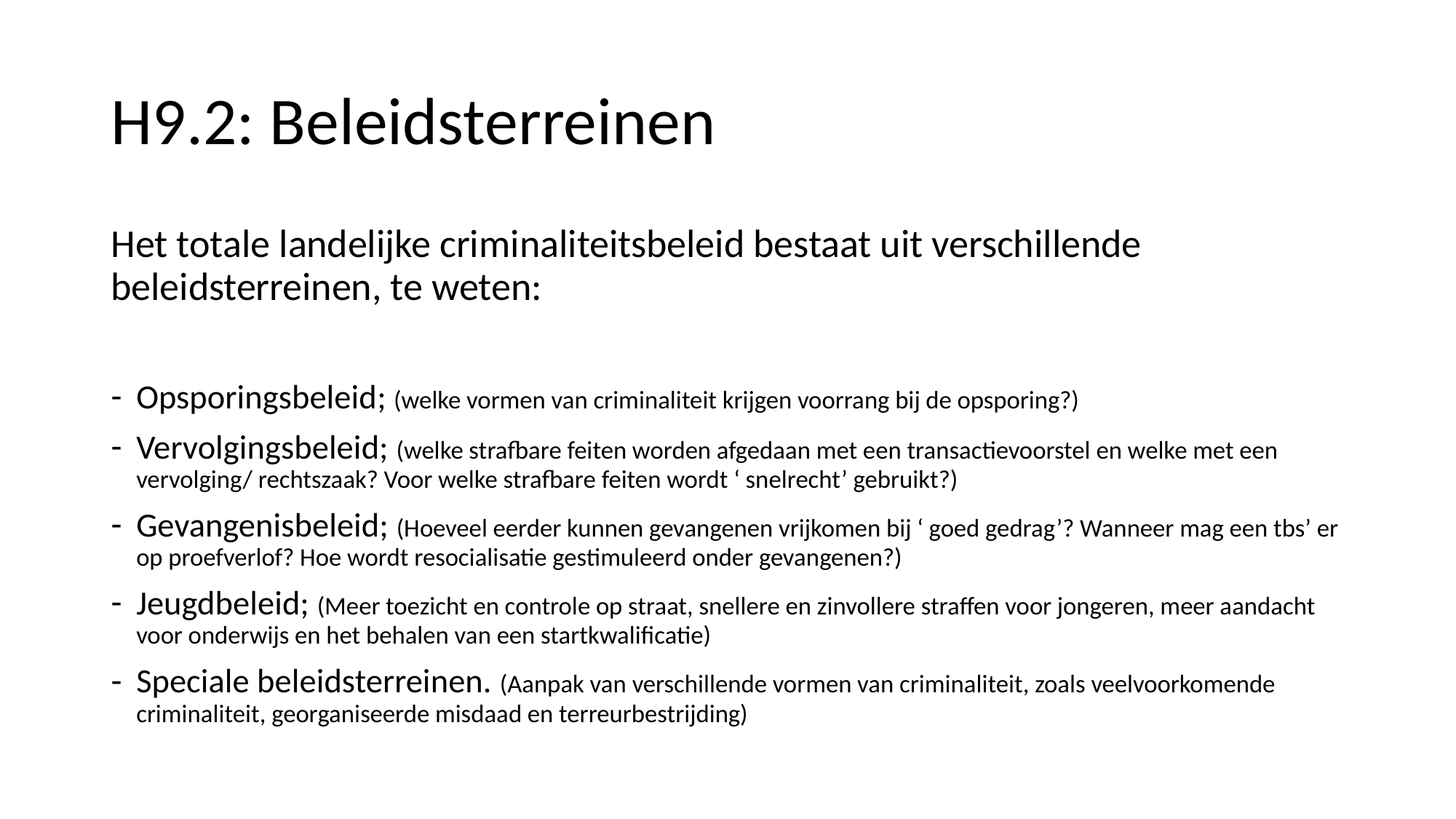

# H9.2: Beleidsterreinen
Het totale landelijke criminaliteitsbeleid bestaat uit verschillende beleidsterreinen, te weten:

Opsporingsbeleid; (welke vormen van criminaliteit krijgen voorrang bij de opsporing?)
Vervolgingsbeleid; (welke strafbare feiten worden afgedaan met een transactievoorstel en welke met een vervolging/ rechtszaak? Voor welke strafbare feiten wordt ‘ snelrecht’ gebruikt?)
Gevangenisbeleid; (Hoeveel eerder kunnen gevangenen vrijkomen bij ‘ goed gedrag’? Wanneer mag een tbs’ er op proefverlof? Hoe wordt resocialisatie gestimuleerd onder gevangenen?)
Jeugdbeleid; (Meer toezicht en controle op straat, snellere en zinvollere straffen voor jongeren, meer aandacht voor onderwijs en het behalen van een startkwalificatie)
Speciale beleidsterreinen. (Aanpak van verschillende vormen van criminaliteit, zoals veelvoorkomende criminaliteit, georganiseerde misdaad en terreurbestrijding)